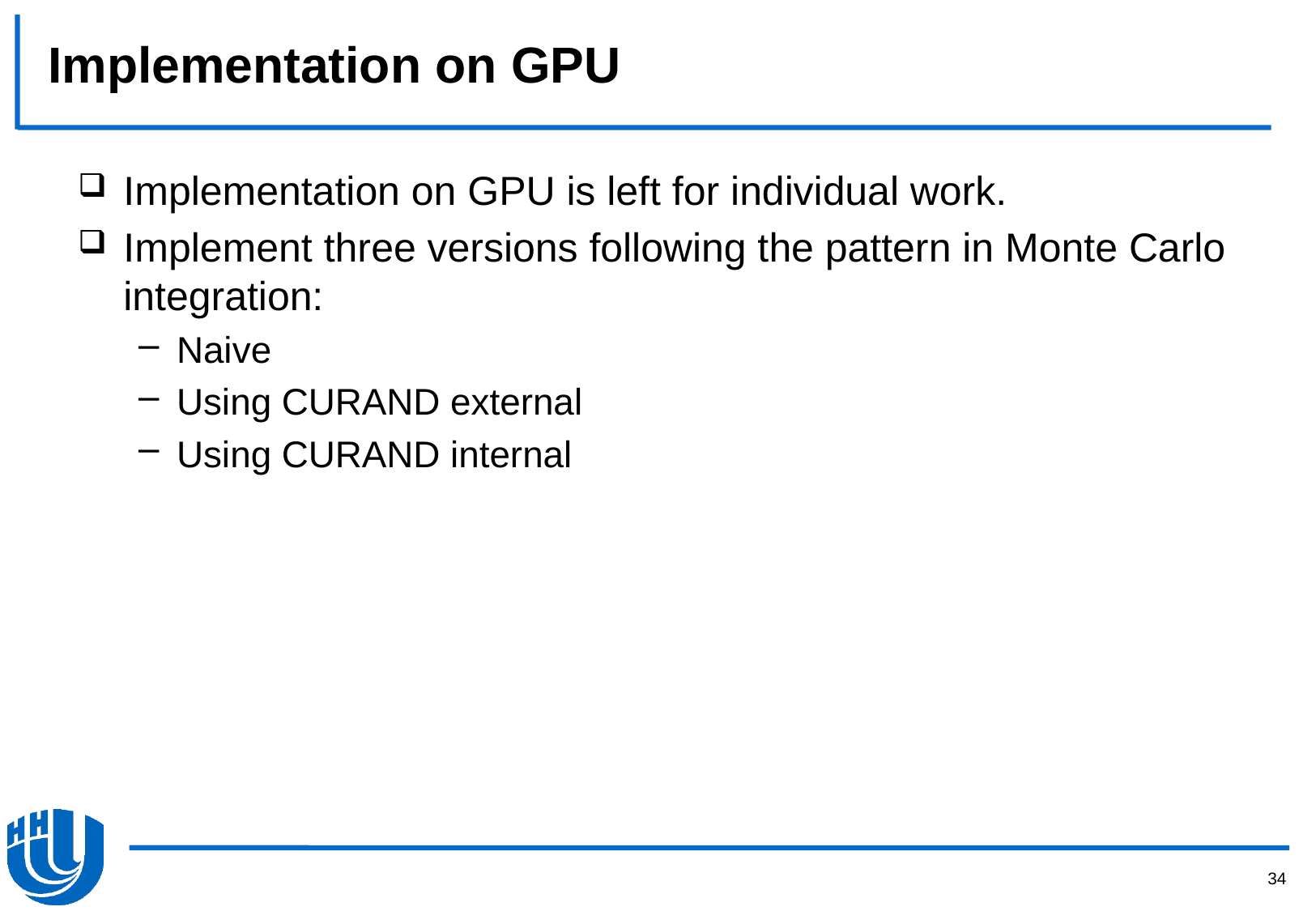

# Implementation on GPU
Implementation on GPU is left for individual work.
Implement three versions following the pattern in Monte Carlo integration:
Naive
Using CURAND external
Using CURAND internal
34